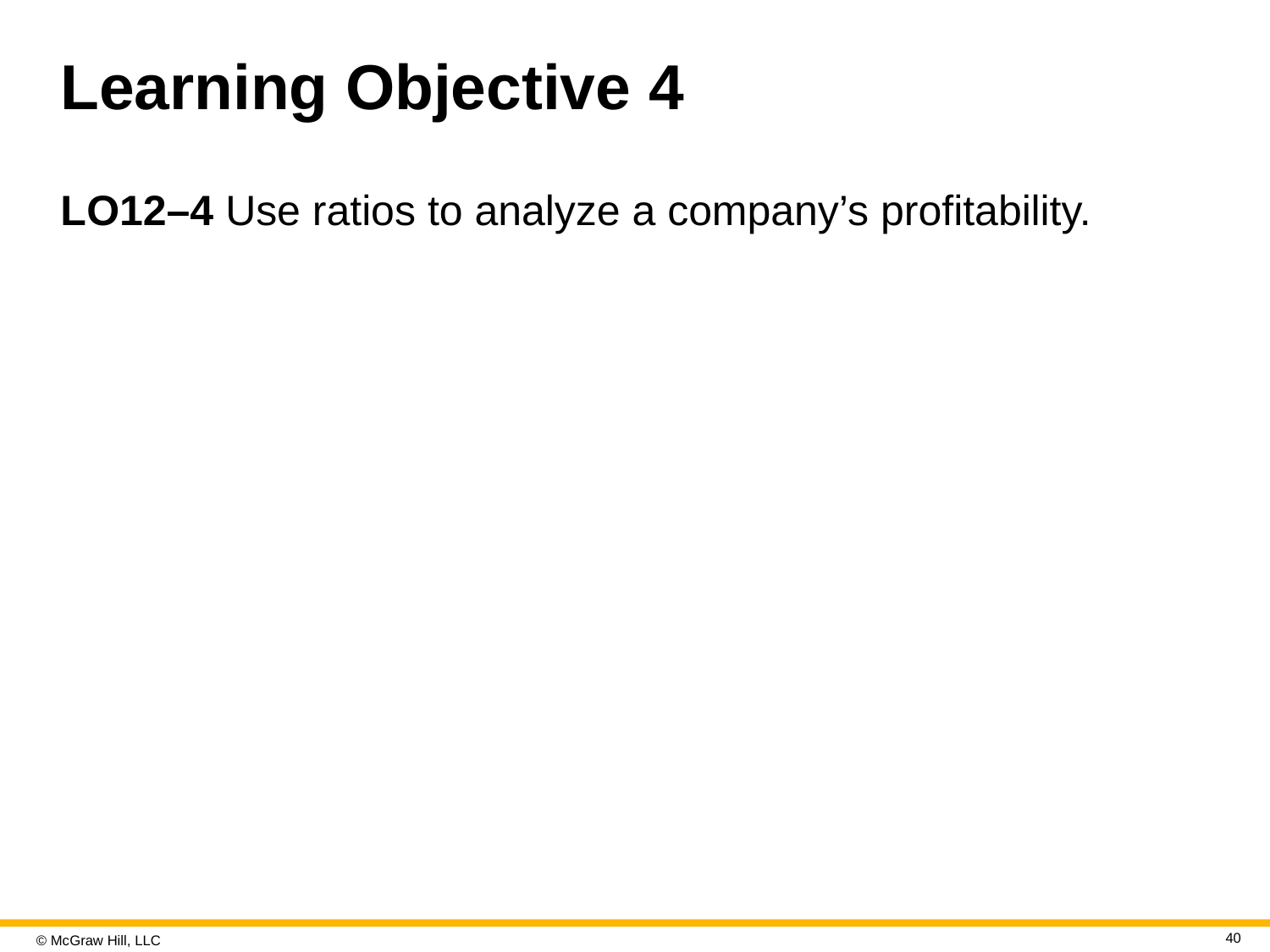

# Learning Objective 4
L O12–4 Use ratios to analyze a company’s profitability.
40